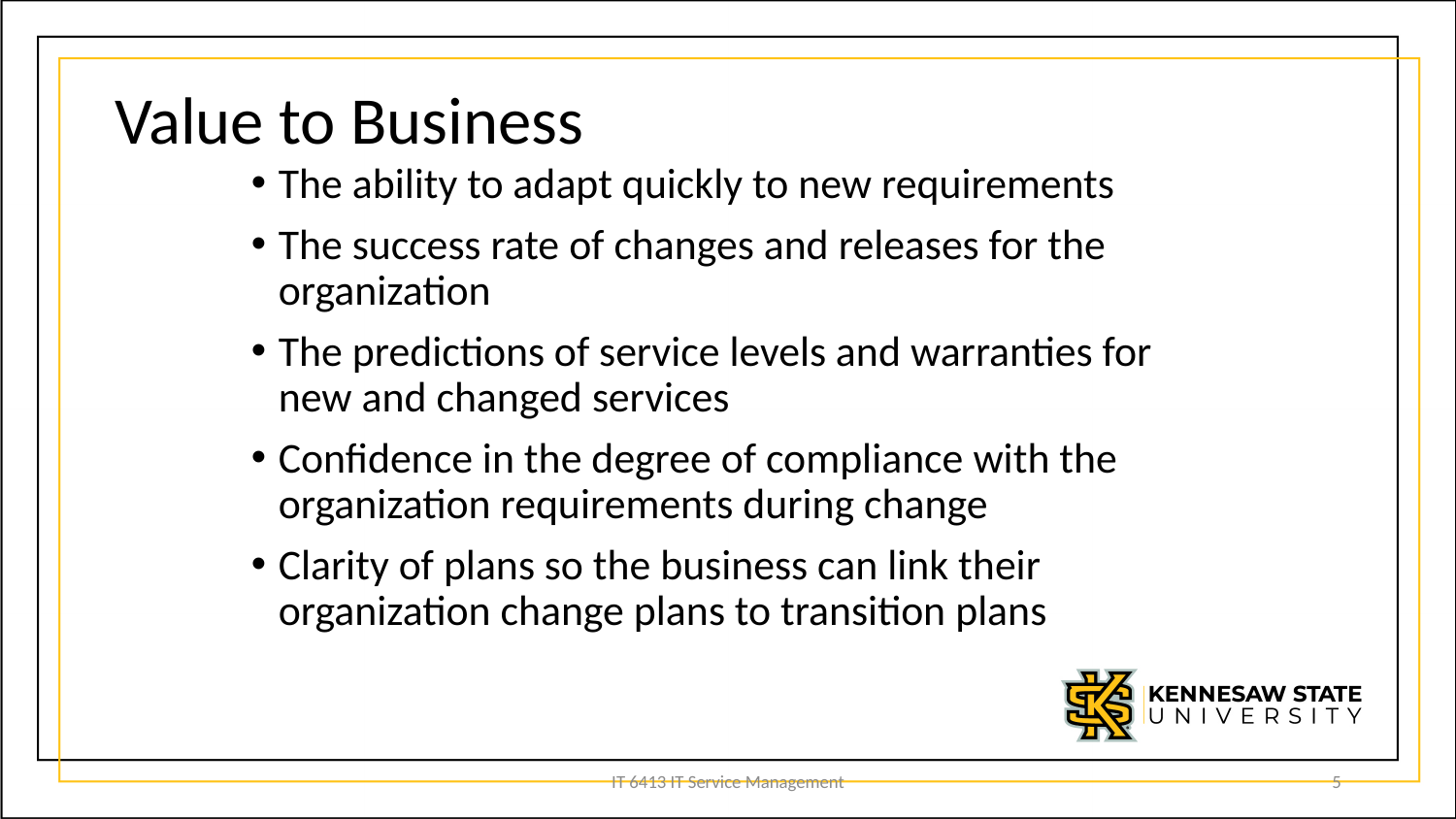

# Value to Business
The ability to adapt quickly to new requirements
The success rate of changes and releases for the organization
The predictions of service levels and warranties for new and changed services
Confidence in the degree of compliance with the organization requirements during change
Clarity of plans so the business can link their organization change plans to transition plans
IT 6413 IT Service Management
5